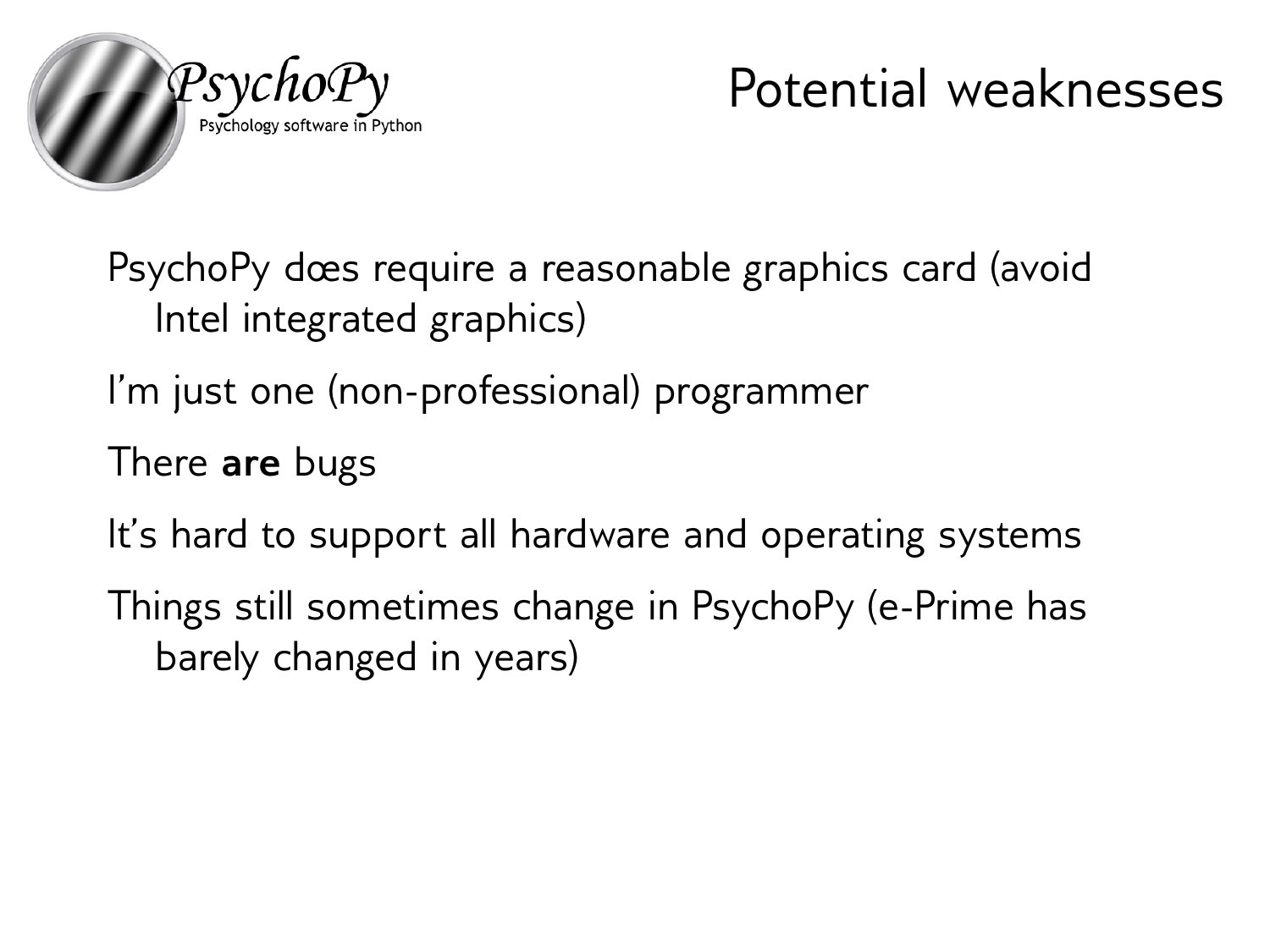

# Potential weaknesses
PsychoPy does require a reasonable graphics card (avoid Intel integrated graphics)
I’m just one (non-professional) programmer
There are bugs
It’s hard to support all hardware and operating systems
Things still sometimes change in PsychoPy (e-Prime has barely changed in years)